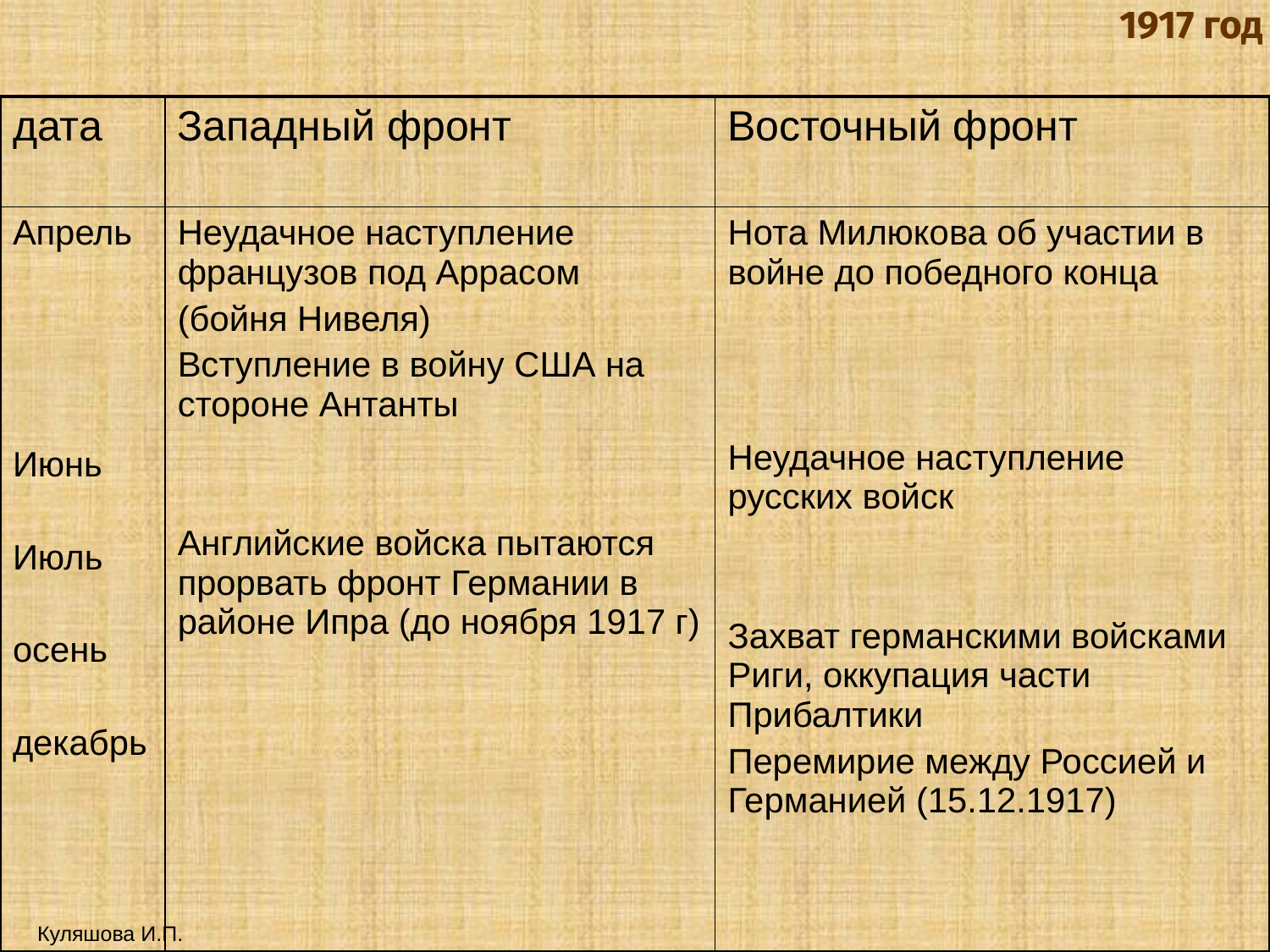

1917 год
| дата | Западный фронт | Восточный фронт |
| --- | --- | --- |
| Апрель Июнь Июль осень декабрь | Неудачное наступление французов под Аррасом (бойня Нивеля) Вступление в войну США на стороне Антанты Английские войска пытаются прорвать фронт Германии в районе Ипра (до ноября 1917 г) | Нота Милюкова об участии в войне до победного конца Неудачное наступление русских войск Захват германскими войсками Риги, оккупация части Прибалтики Перемирие между Россией и Германией (15.12.1917) |
Куляшова И.П.